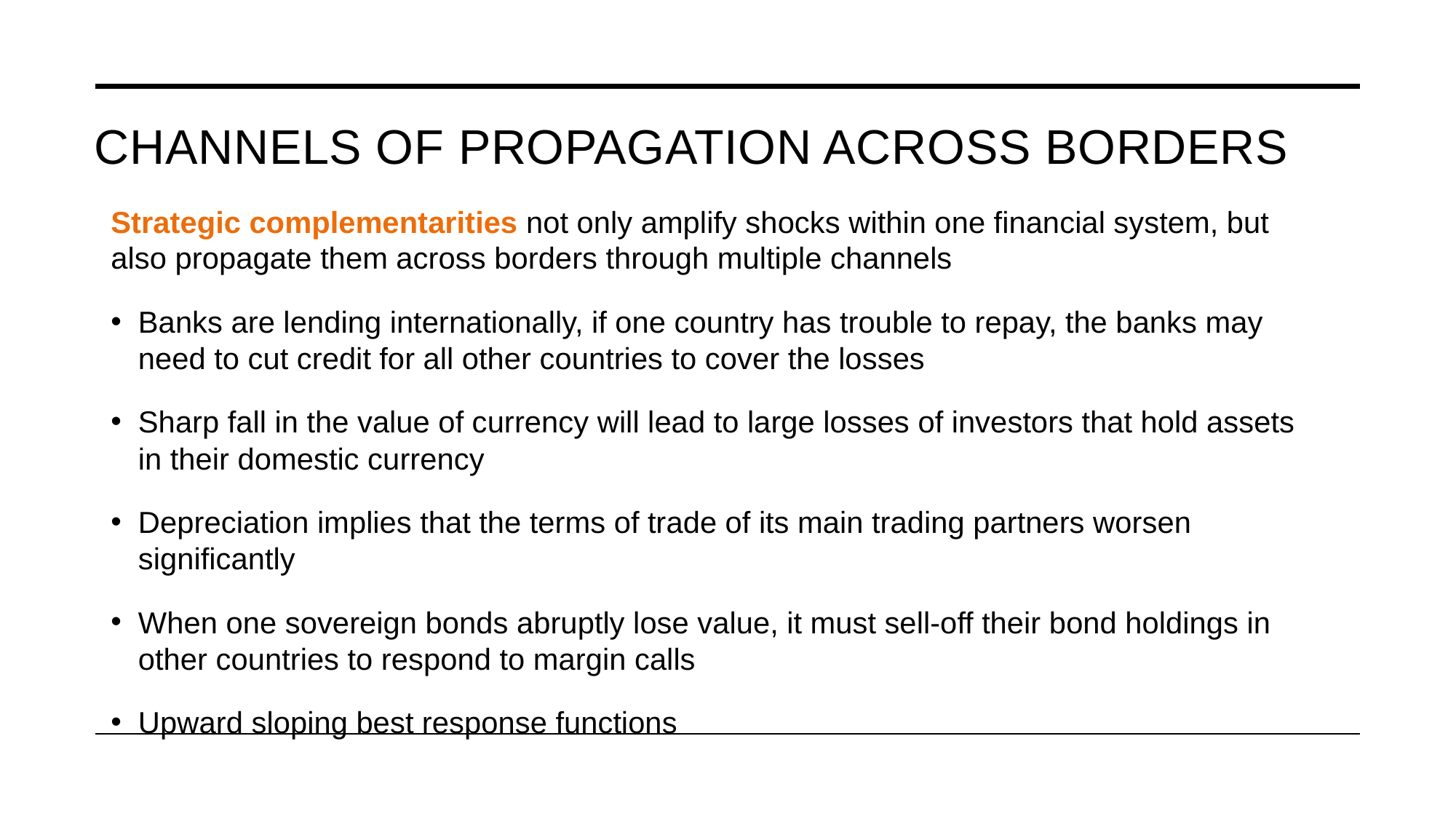

Channels of propagation across borders
Strategic complementarities not only amplify shocks within one financial system, but also propagate them across borders through multiple channels
Banks are lending internationally, if one country has trouble to repay, the banks may need to cut credit for all other countries to cover the losses
Sharp fall in the value of currency will lead to large losses of investors that hold assets in their domestic currency
Depreciation implies that the terms of trade of its main trading partners worsen significantly
When one sovereign bonds abruptly lose value, it must sell-off their bond holdings in other countries to respond to margin calls
Upward sloping best response functions